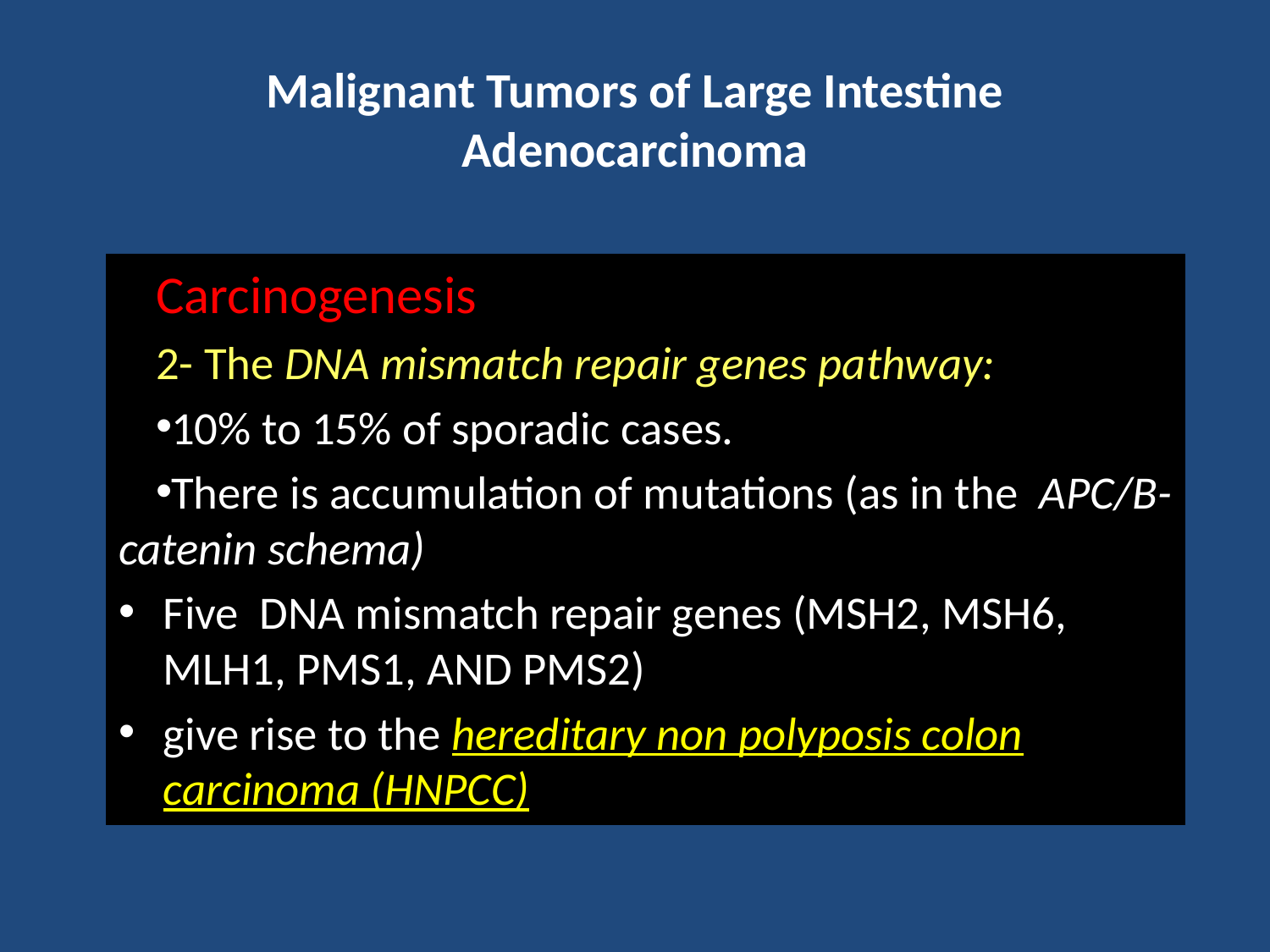

# Malignant Tumors of Large Intestine Adenocarcinoma
Carcinogenesis
2- The DNA mismatch repair genes pathway:
10% to 15% of sporadic cases.
There is accumulation of mutations (as in the  APC/B-catenin schema)
Five  DNA mismatch repair genes (MSH2, MSH6, MLH1, PMS1, AND PMS2)
give rise to the hereditary non polyposis colon carcinoma (HNPCC)